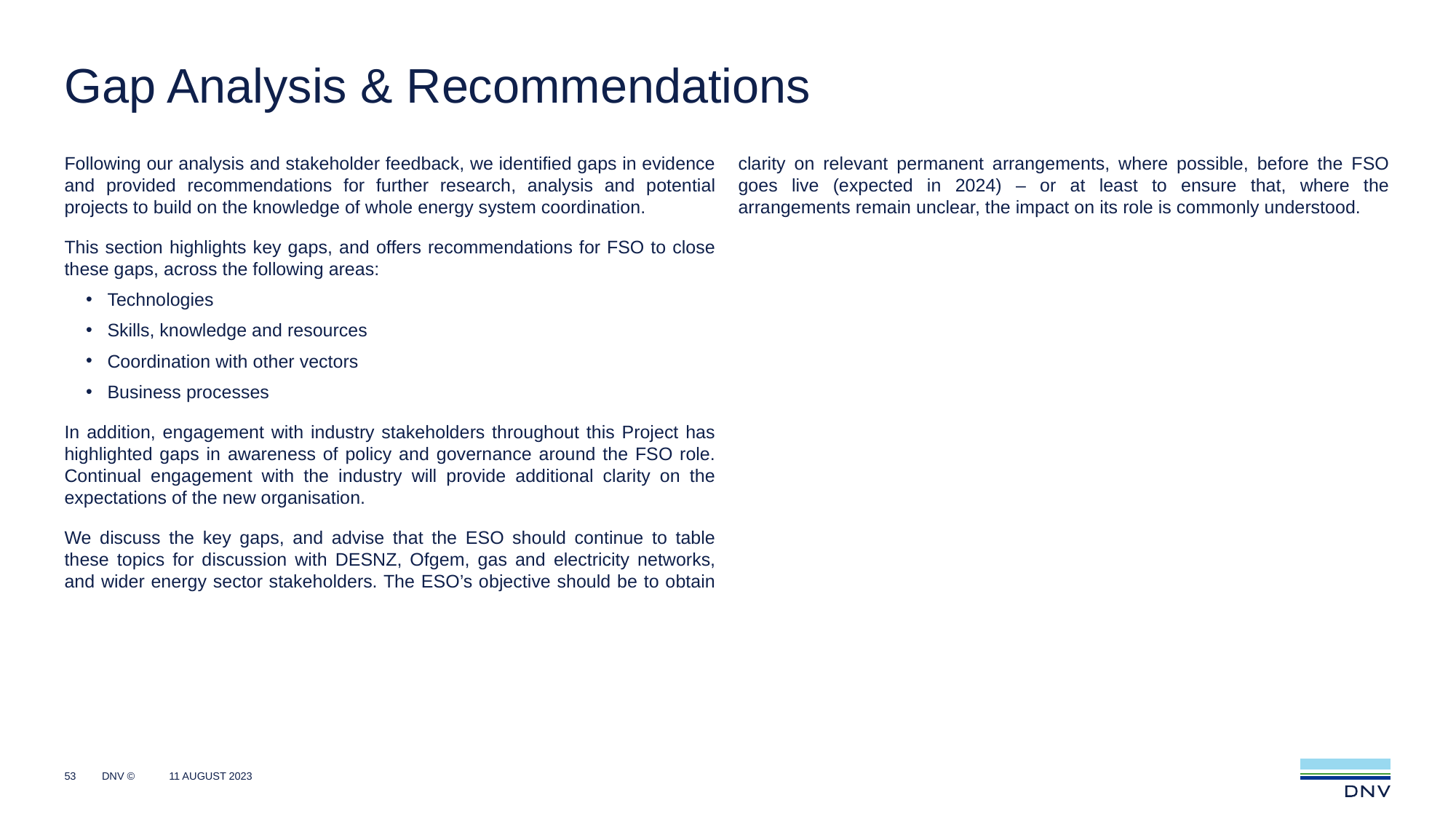

# Gap Analysis & Recommendations
Following our analysis and stakeholder feedback, we identified gaps in evidence and provided recommendations for further research, analysis and potential projects to build on the knowledge of whole energy system coordination.
This section highlights key gaps, and offers recommendations for FSO to close these gaps, across the following areas:
Technologies
Skills, knowledge and resources
Coordination with other vectors
Business processes
In addition, engagement with industry stakeholders throughout this Project has highlighted gaps in awareness of policy and governance around the FSO role. Continual engagement with the industry will provide additional clarity on the expectations of the new organisation.
We discuss the key gaps, and advise that the ESO should continue to table these topics for discussion with DESNZ, Ofgem, gas and electricity networks, and wider energy sector stakeholders. The ESO’s objective should be to obtain clarity on relevant permanent arrangements, where possible, before the FSO goes live (expected in 2024) – or at least to ensure that, where the arrangements remain unclear, the impact on its role is commonly understood.
53